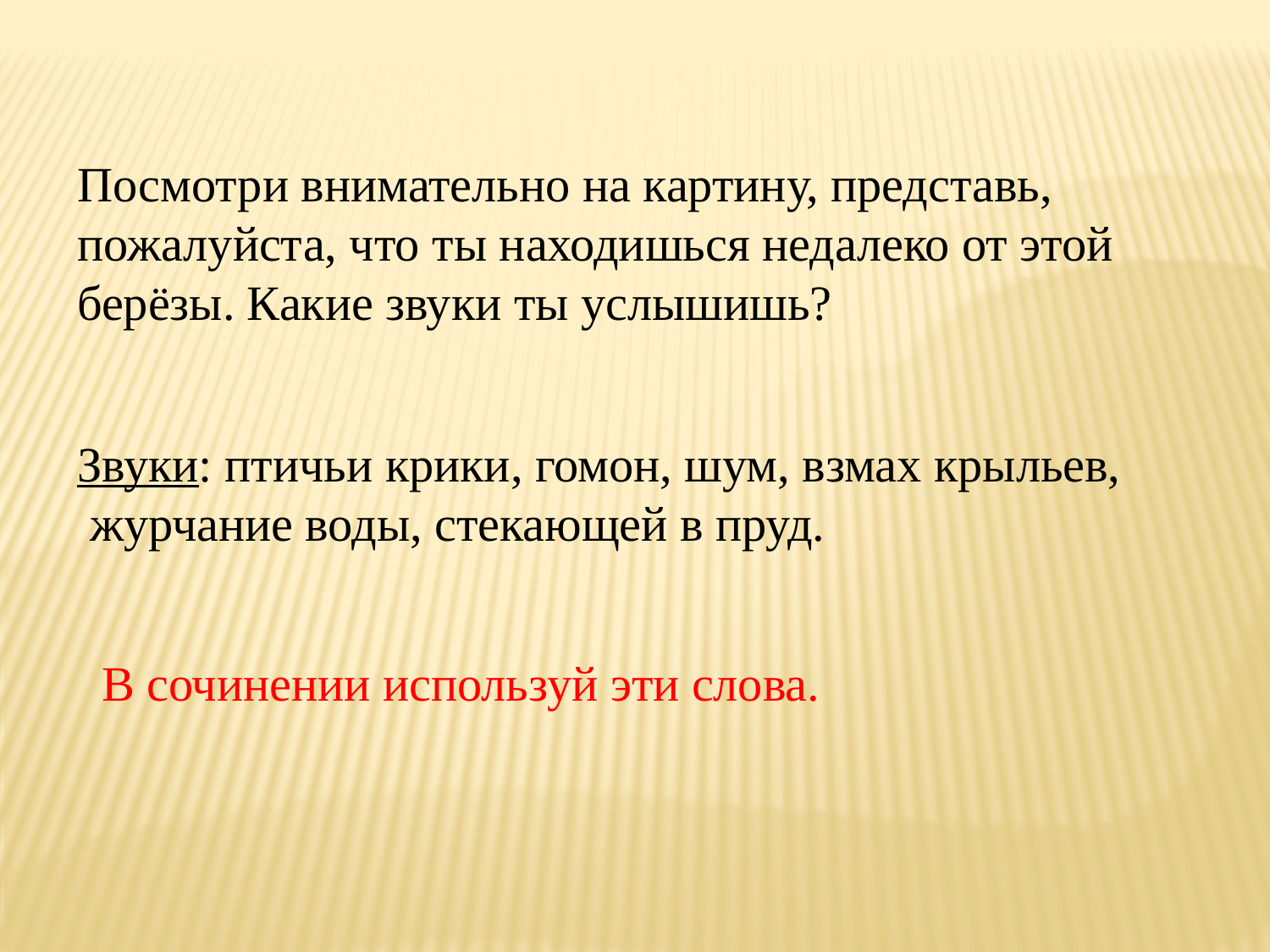

Посмотри внимательно на картину, представь, пожалуйста, что ты находишься недалеко от этой берёзы. Какие звуки ты услышишь?
Звуки: птичьи крики, гомон, шум, взмах крыльев,
 журчание воды, стекающей в пруд.
В сочинении используй эти слова.